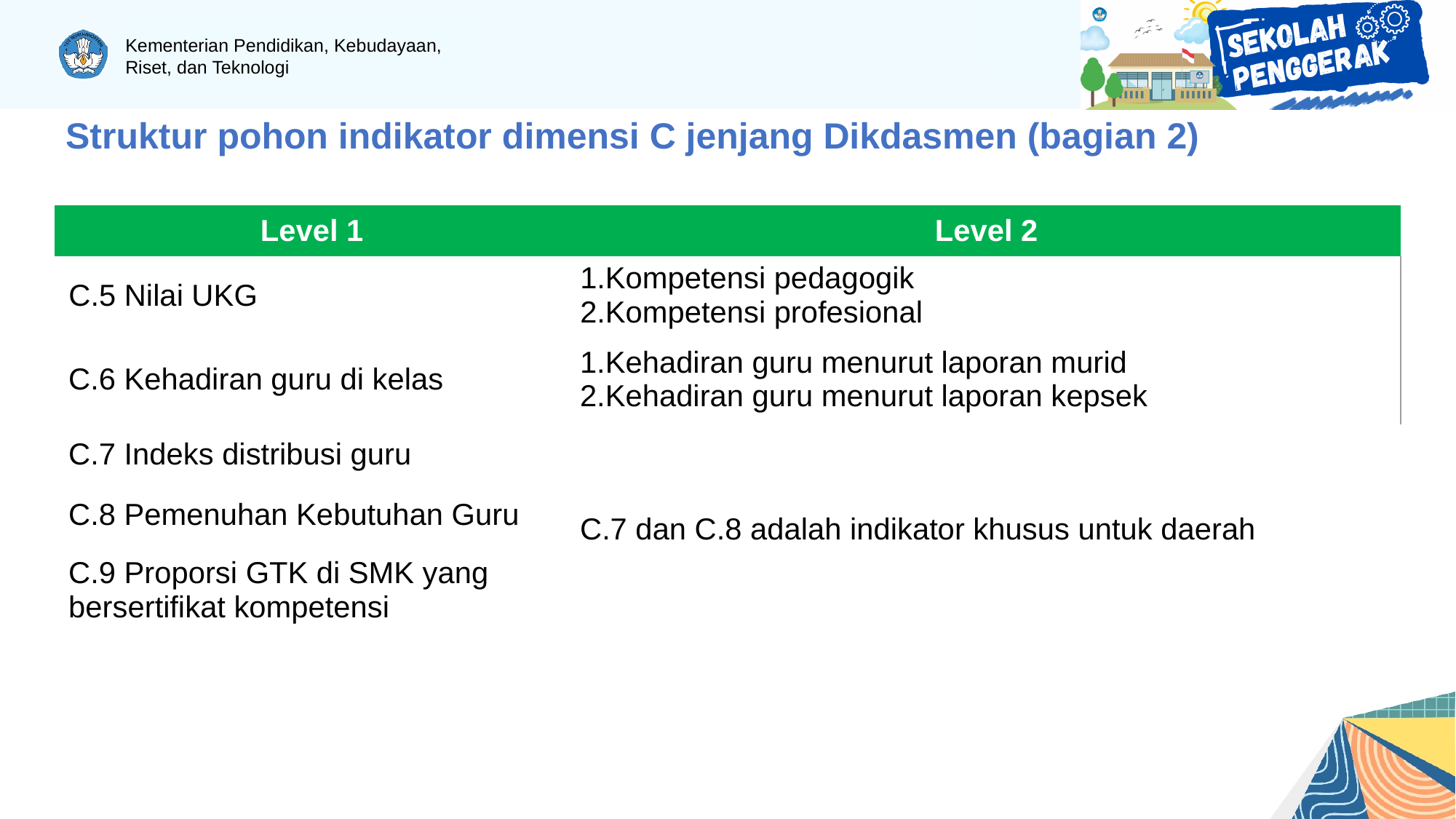

Struktur pohon indikator dimensi C jenjang Dikdasmen (bagian 2)
| Level 1 | Level 2 |
| --- | --- |
| C.5 Nilai UKG | Kompetensi pedagogik Kompetensi profesional |
| C.6 Kehadiran guru di kelas | Kehadiran guru menurut laporan murid Kehadiran guru menurut laporan kepsek |
| C.7 Indeks distribusi guru | C.7 dan C.8 adalah indikator khusus untuk daerah |
| C.8 Pemenuhan Kebutuhan Guru |  |
| C.9 Proporsi GTK di SMK yang bersertifikat kompetensi |  |